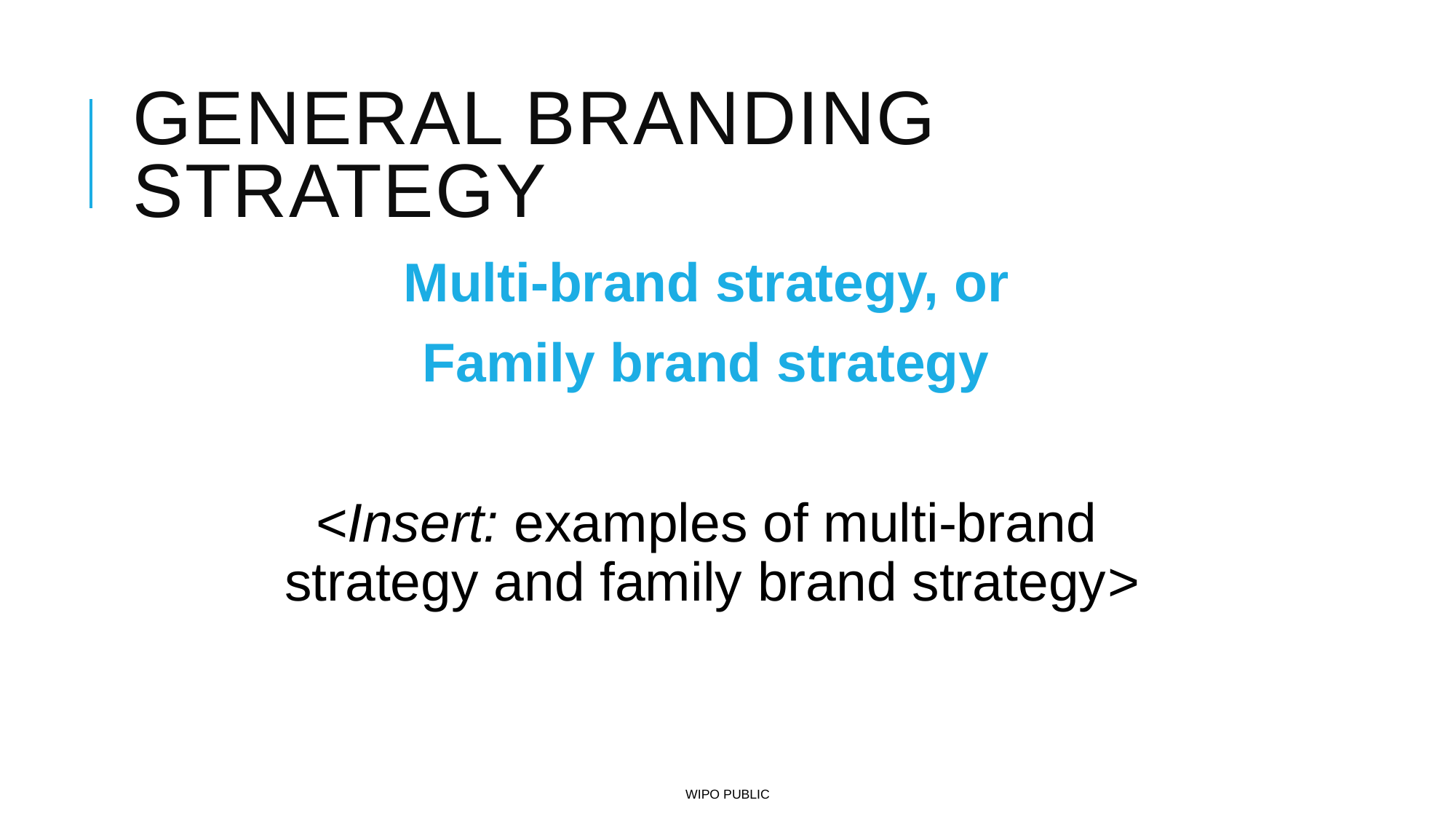

# General Branding Strategy
Multi-brand strategy, or
Family brand strategy

<Insert: examples of multi-brand strategy and family brand strategy>